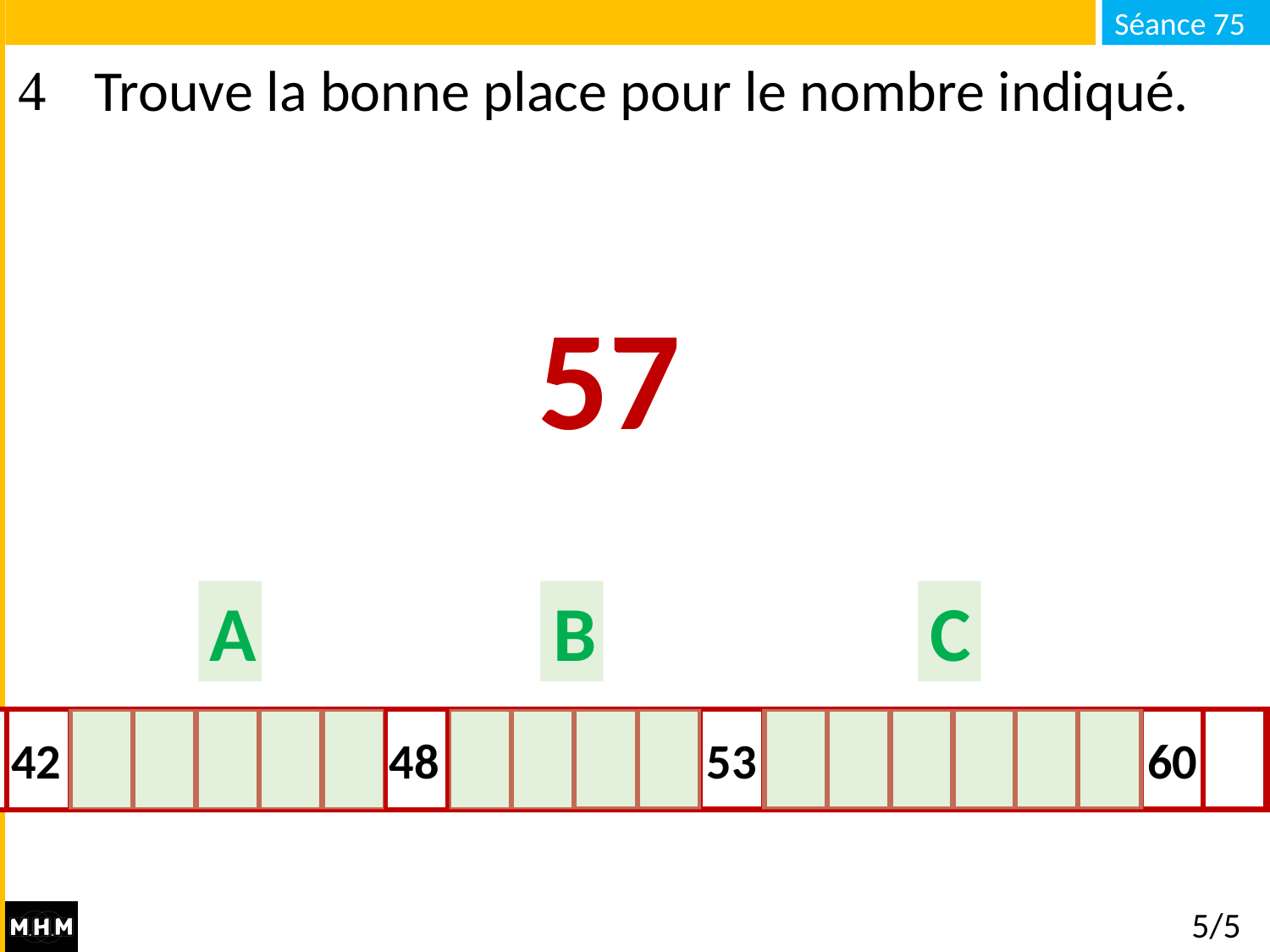

# Trouve la bonne place pour le nombre indiqué.
57
C
A
B

32
60
31
29
18
27
26
25
21
53
22
11
13
14
15
16
17
48
19
20
42
24
5/5